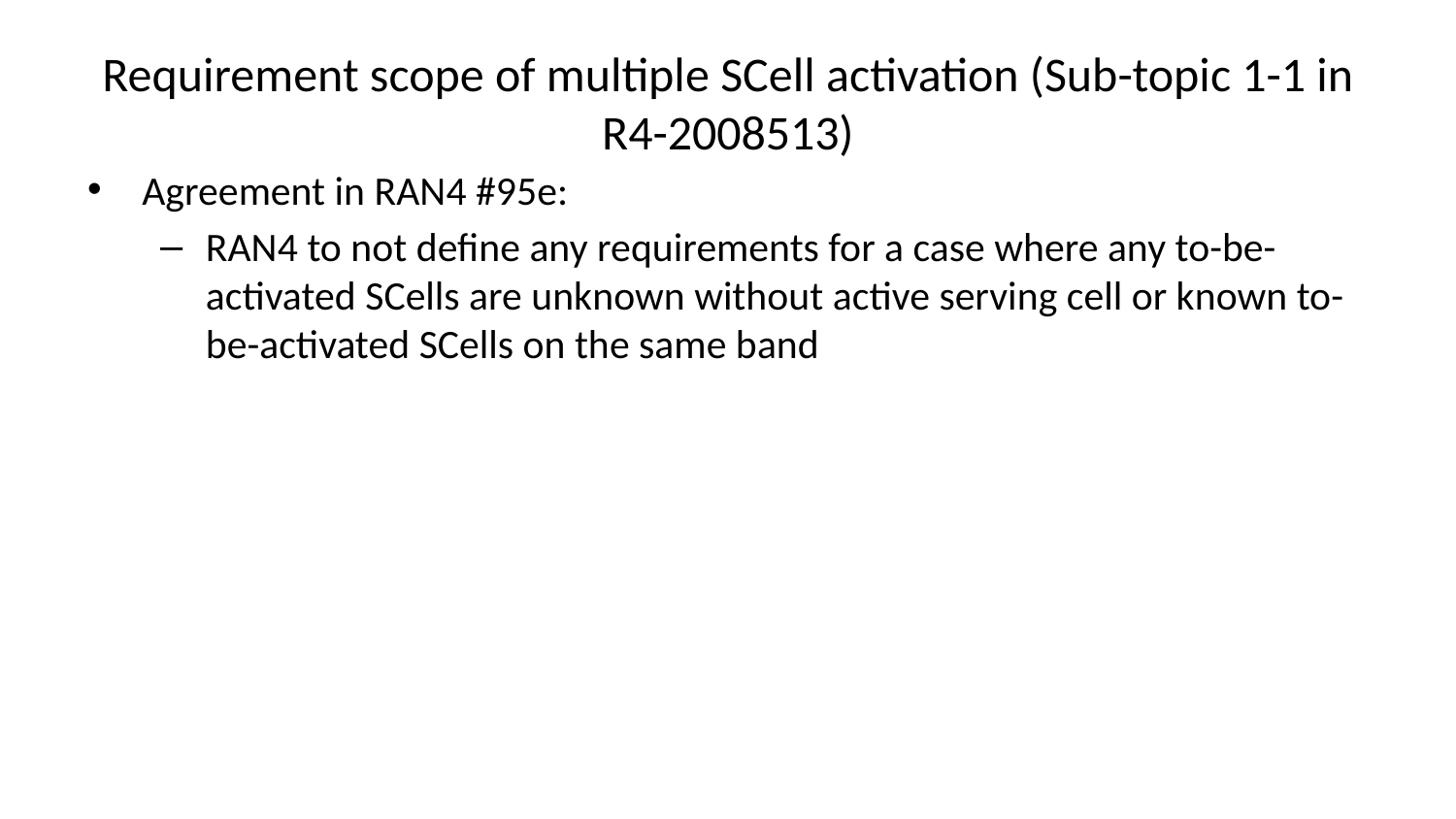

# Requirement scope of multiple SCell activation (Sub-topic 1-1 in R4-2008513)
Agreement in RAN4 #95e:
RAN4 to not define any requirements for a case where any to-be-activated SCells are unknown without active serving cell or known to-be-activated SCells on the same band